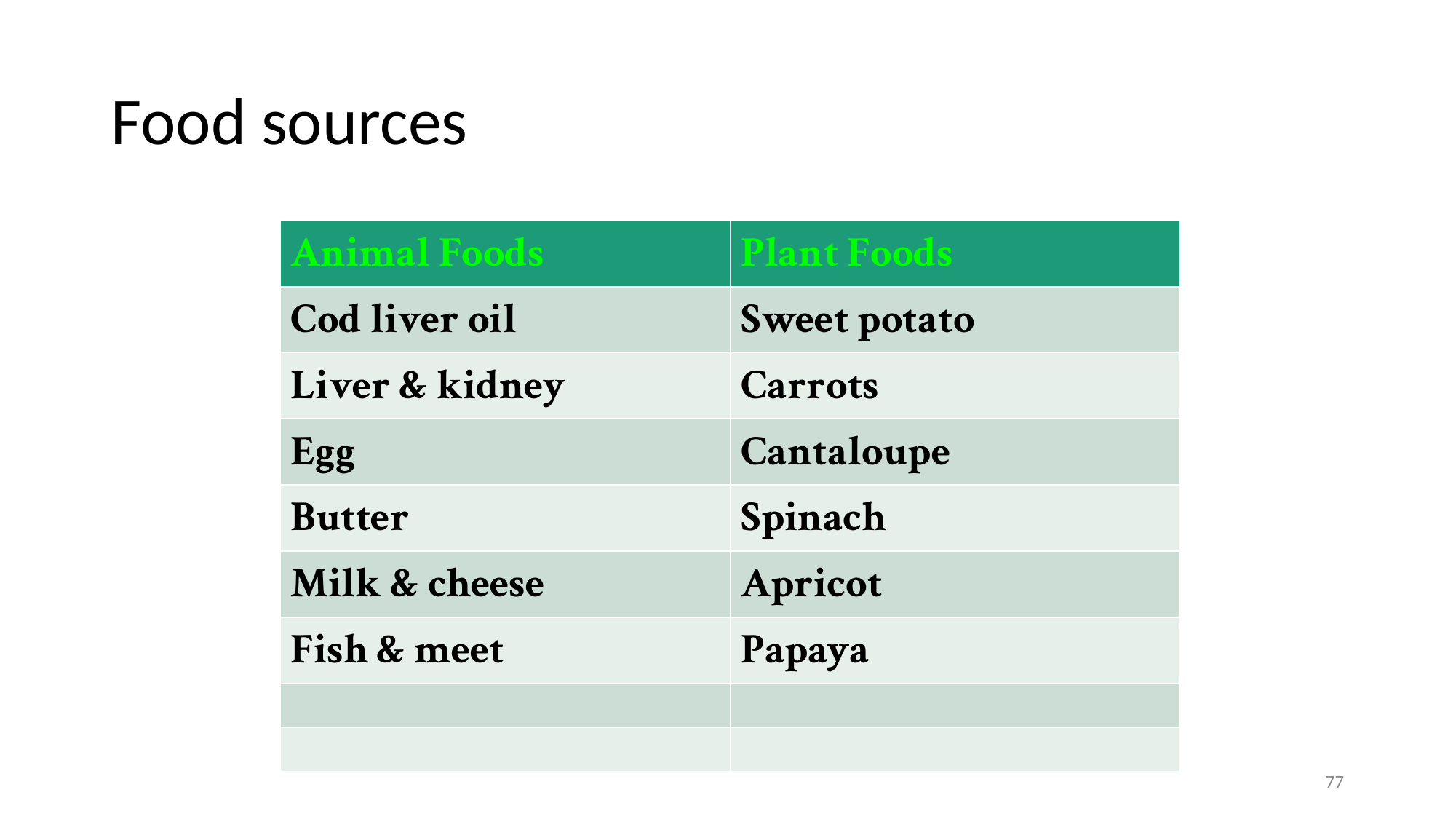

# Food sources
| Animal Foods | Plant Foods |
| --- | --- |
| Cod liver oil | Sweet potato |
| Liver & kidney | Carrots |
| Egg | Cantaloupe |
| Butter | Spinach |
| Milk & cheese | Apricot |
| Fish & meet | Papaya |
|  |  |
|  |  |
77